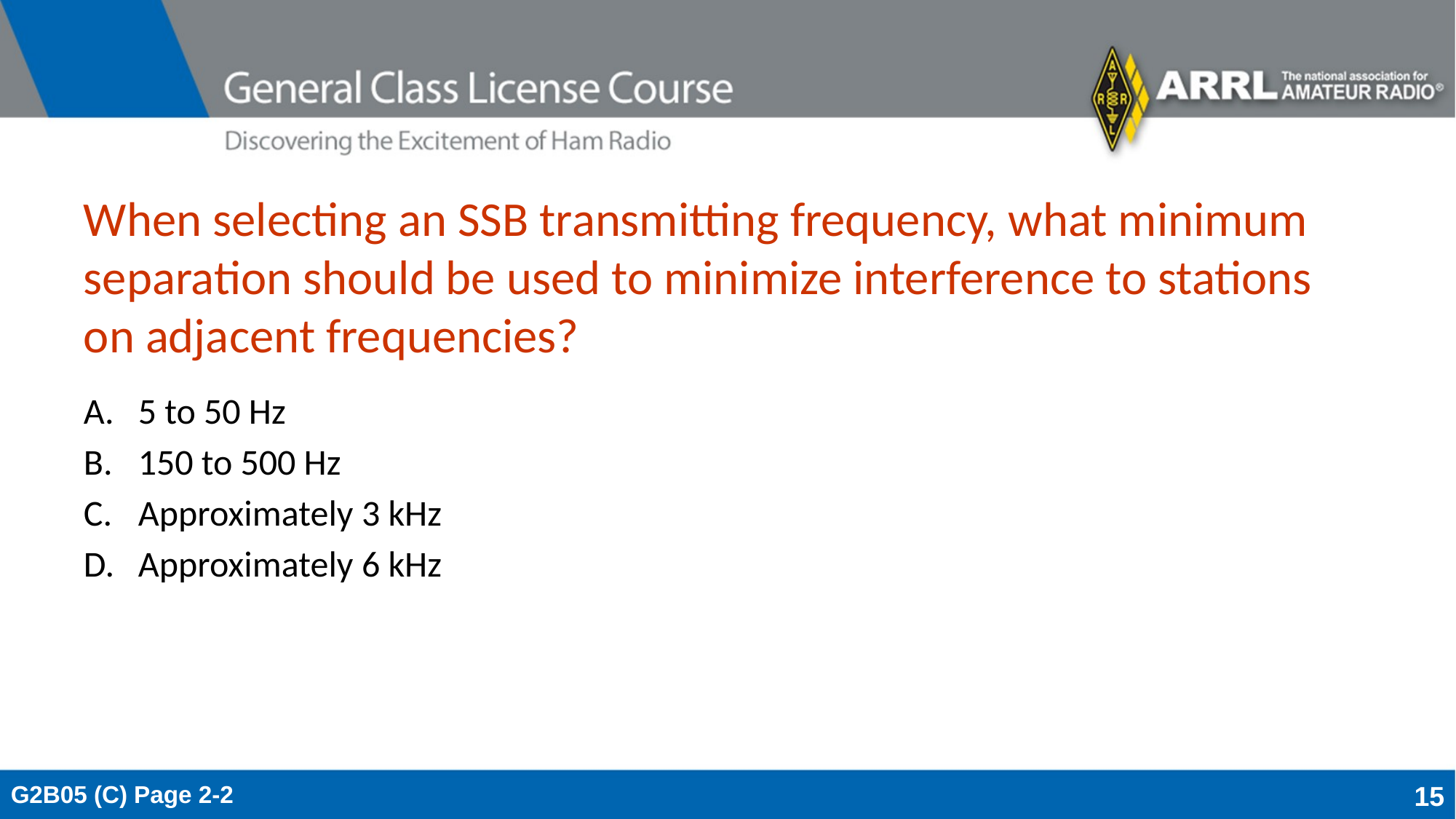

# When selecting an SSB transmitting frequency, what minimum separation should be used to minimize interference to stations on adjacent frequencies?
5 to 50 Hz
150 to 500 Hz
Approximately 3 kHz
Approximately 6 kHz
G2B05 (C) Page 2-2
15